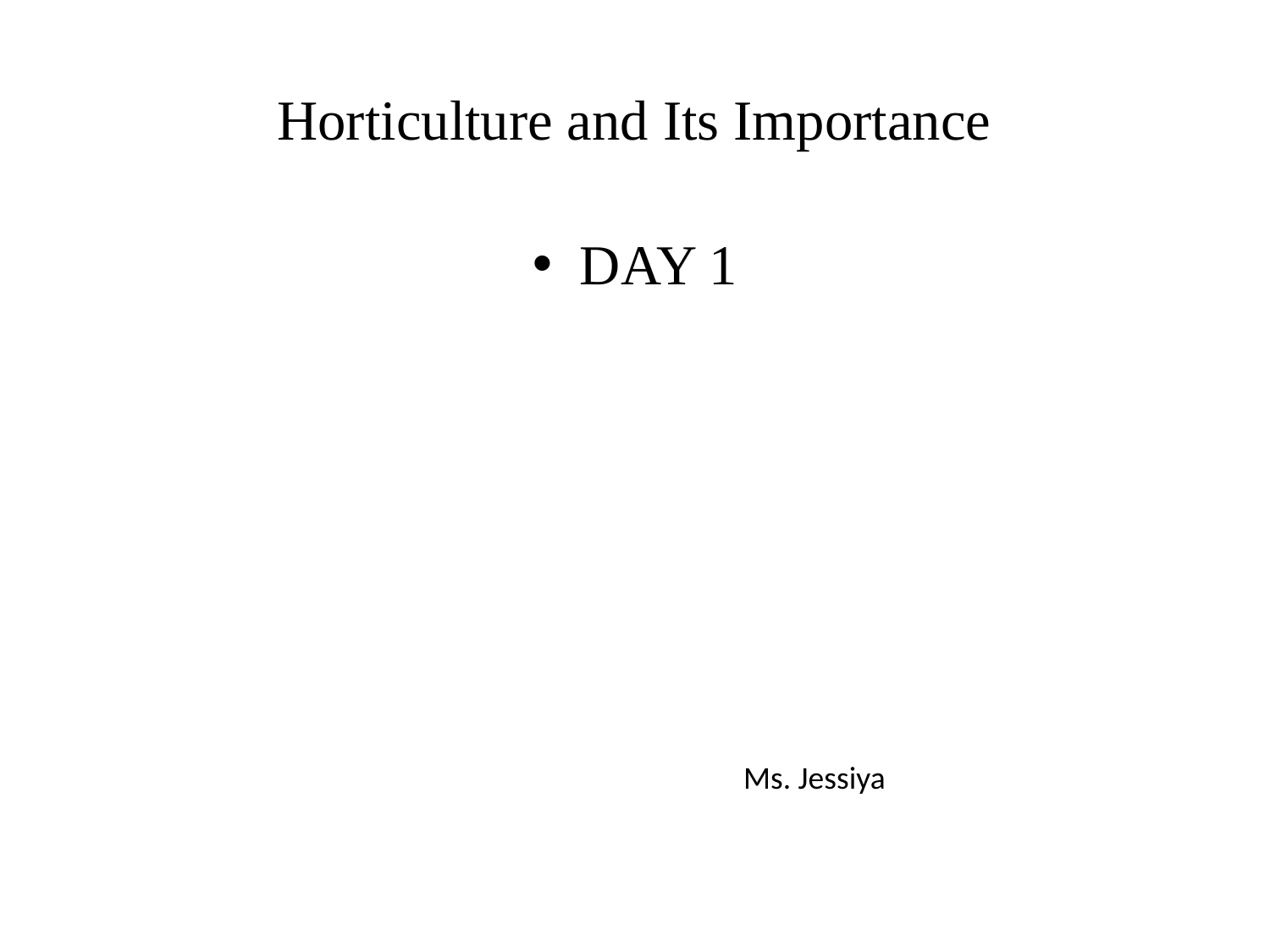

# Horticulture and Its Importance
DAY 1
Ms. Jessiya